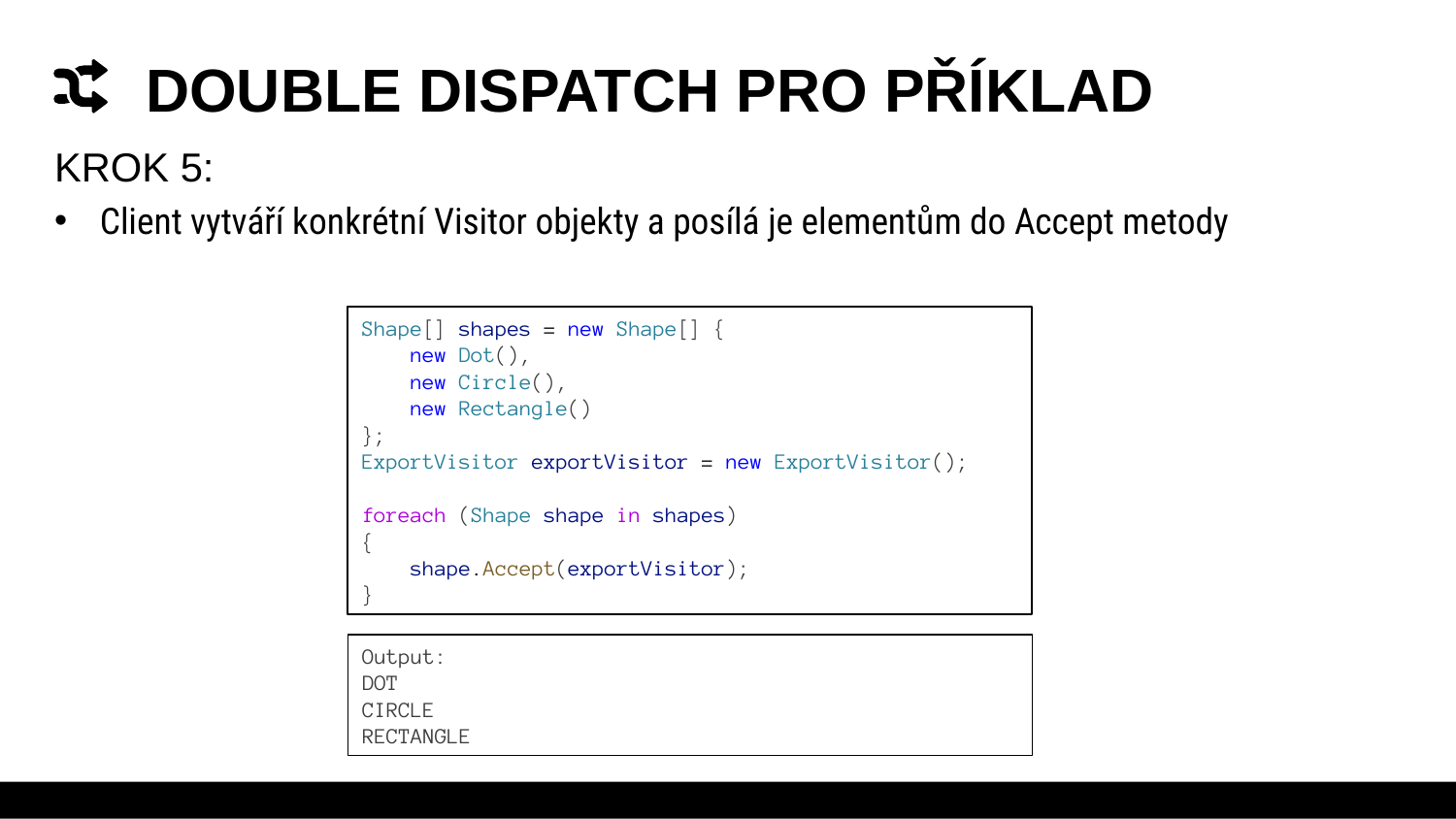

# DOUBLE DISPATCH PRO PŘÍKLAD

KROK 5:

Client vytváří konkrétní Visitor objekty a posílá je elementům do Accept metody
Shape[] shapes = new Shape[] {
    new Dot(),
    new Circle(),
    new Rectangle()
};
ExportVisitor exportVisitor = new ExportVisitor();

foreach (Shape shape in shapes)
{
    shape.Accept(exportVisitor);
}
Output:
DOT
CIRCLE
RECTANGLE